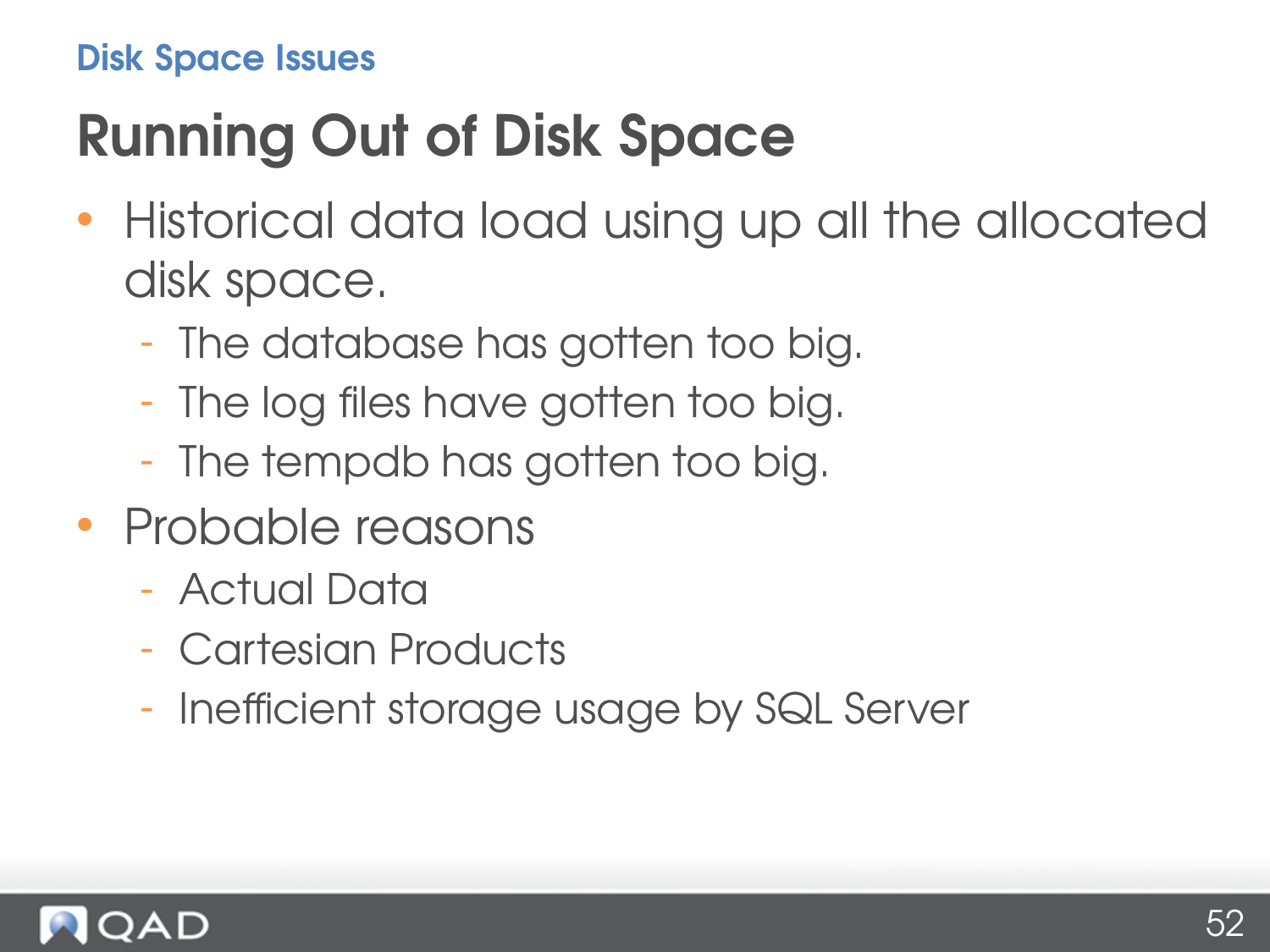

Disk Space Issues
# Running Out of Disk Space
Historical data load using up all the allocated disk space.
The database has gotten too big.
The log files have gotten too big.
The tempdb has gotten too big.
Probable reasons
Actual Data
Cartesian Products
Inefficient storage usage by SQL Server
52